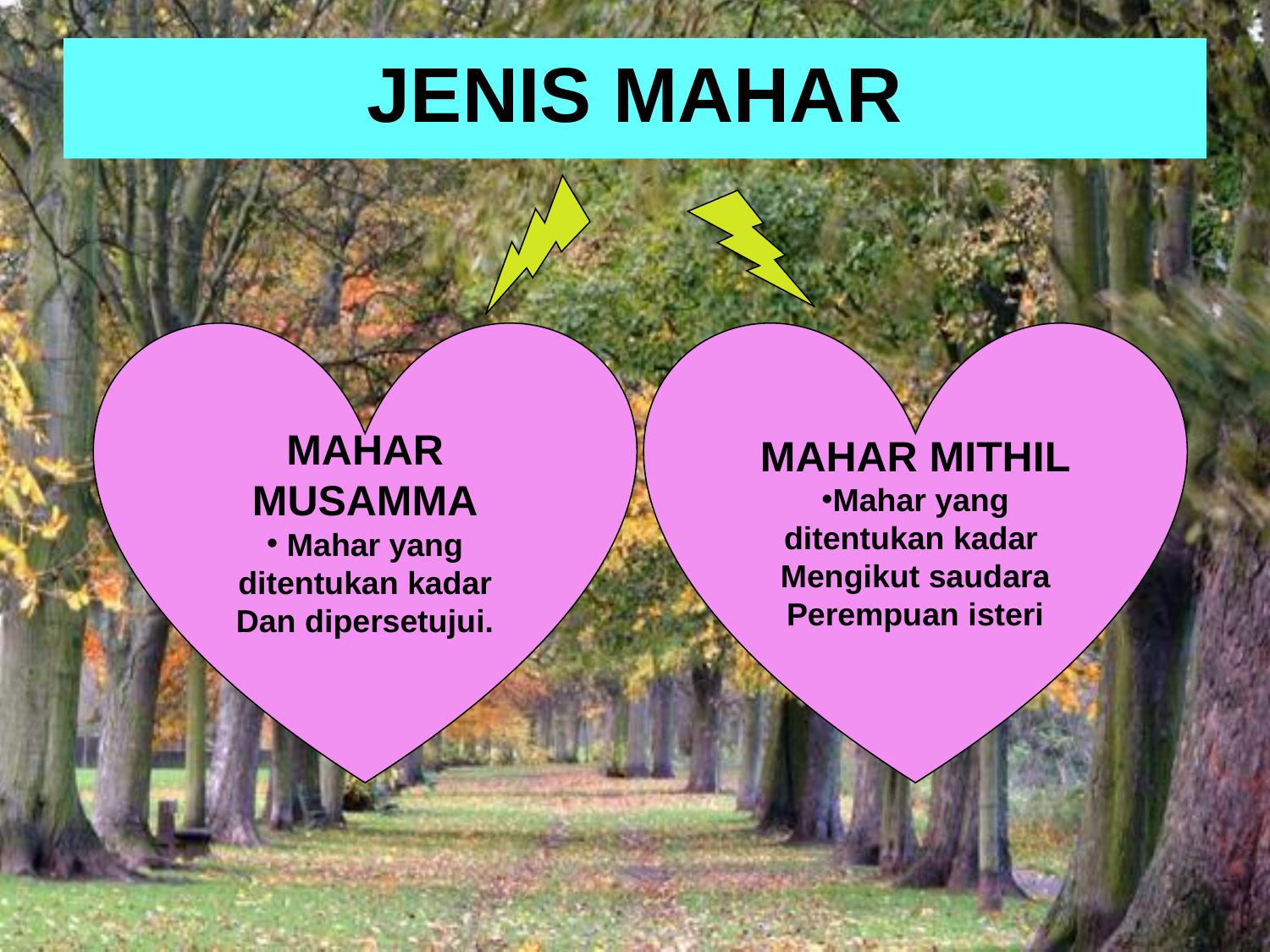

# JENIS MAHAR

MAHAR MUSAMMA
 Mahar yang ditentukan kadar
Dan dipersetujui.
MAHAR MITHIL
Mahar yang ditentukan kadar
Mengikut saudara
Perempuan isteri